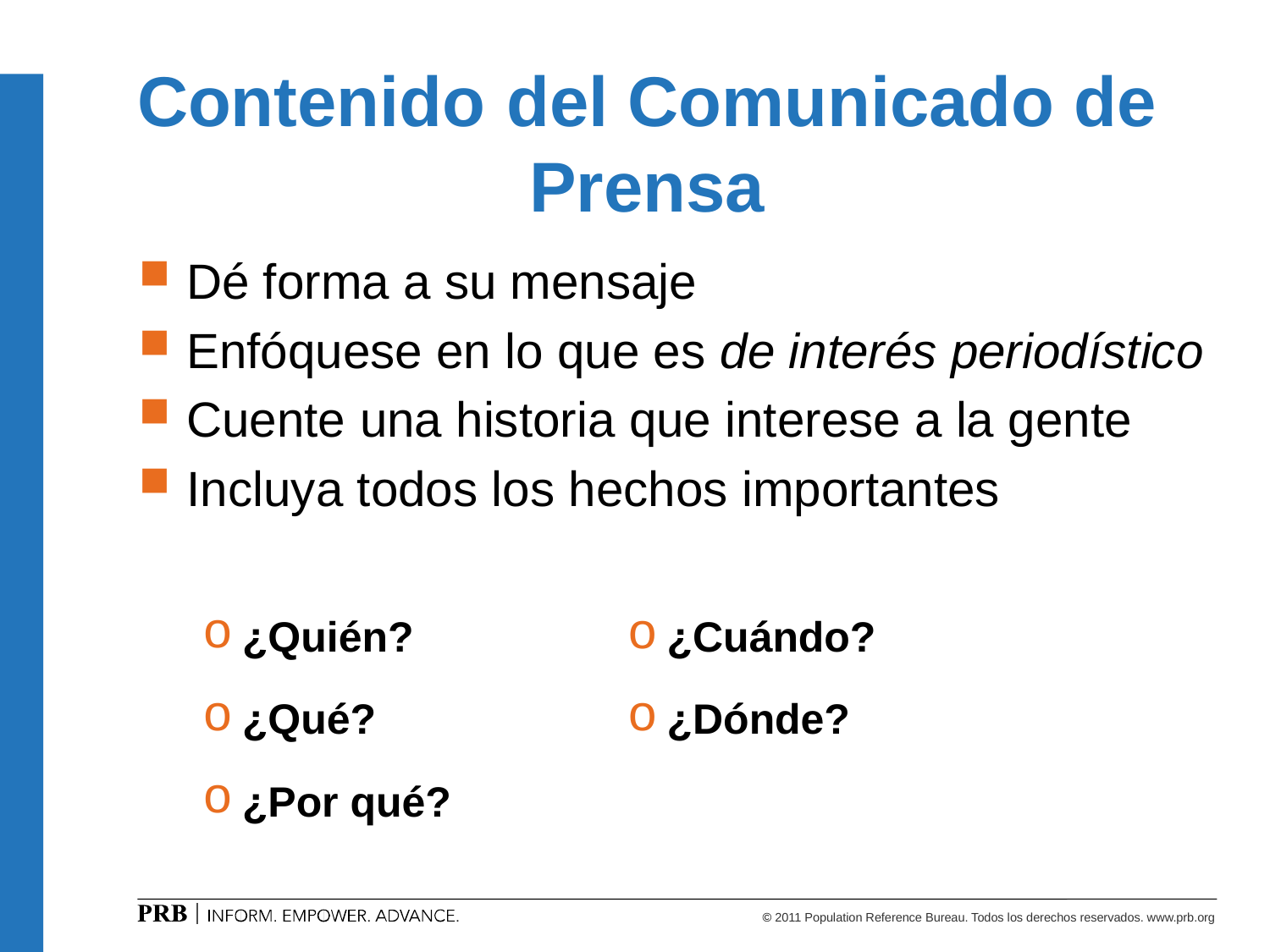

# Contenido del Comunicado de Prensa
Dé forma a su mensaje
Enfóquese en lo que es de interés periodístico
Cuente una historia que interese a la gente
Incluya todos los hechos importantes
¿Quién?
¿Qué?
¿Por qué?

¿Cuándo?
¿Dónde?